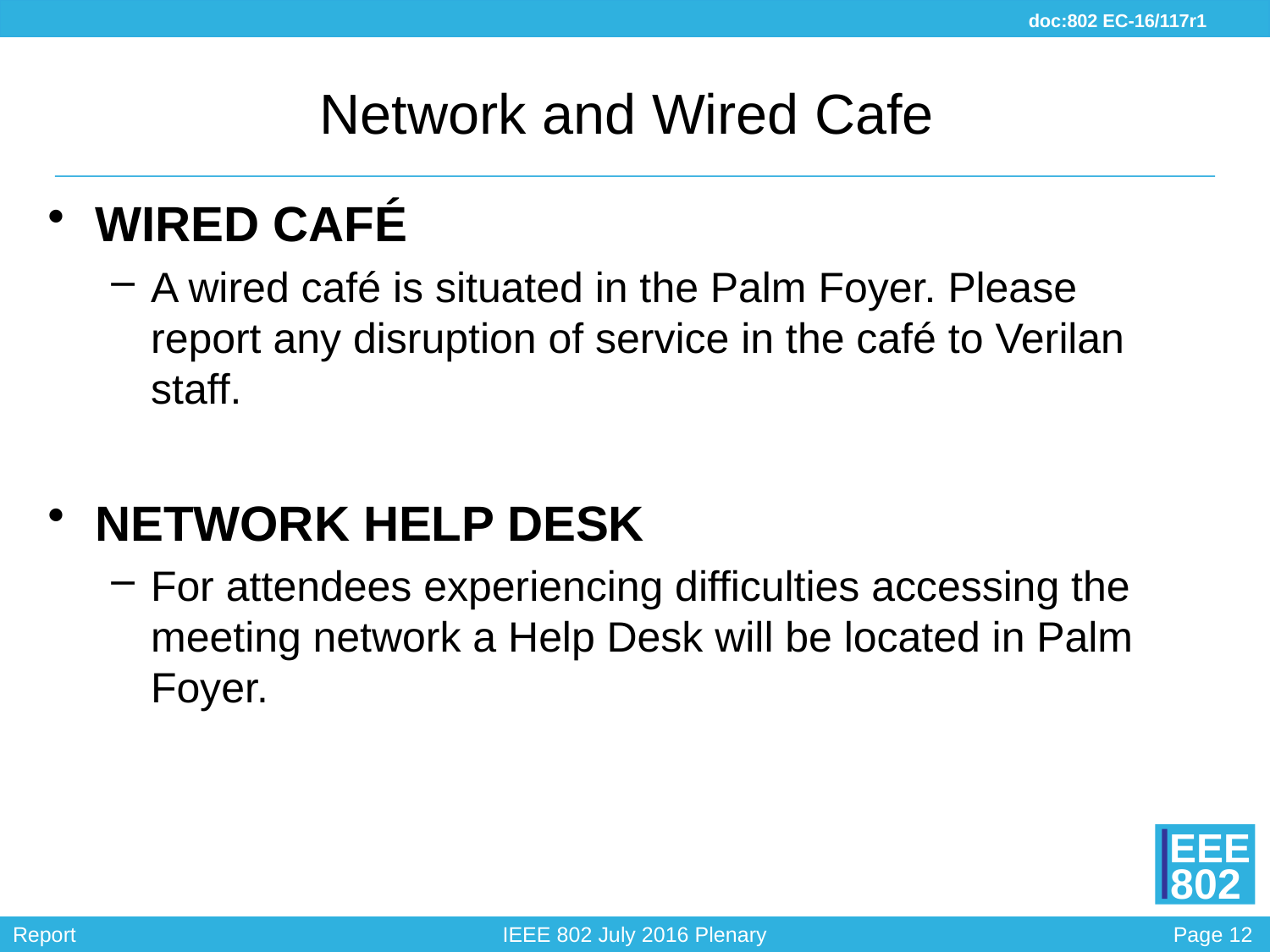

# Network and Wired Cafe
WIRED CAFÉ
A wired café is situated in the Palm Foyer. Please report any disruption of service in the café to Verilan staff.

NETWORK HELP DESK
For attendees experiencing difficulties accessing the meeting network a Help Desk will be located in Palm Foyer.